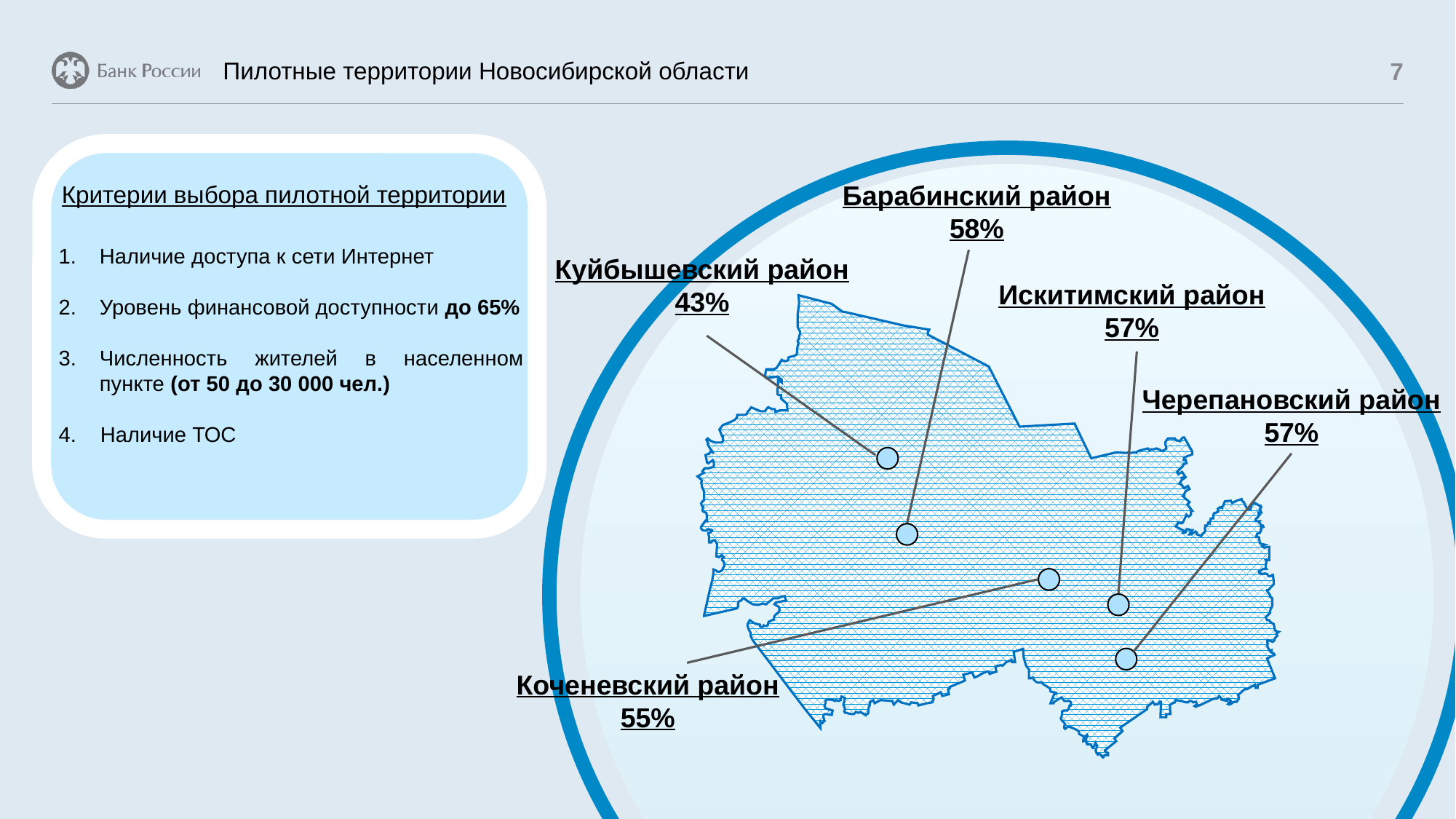

Пилотные территории Новосибирской области
7

Барабинский район
58%
Критерии выбора пилотной территории
Наличие доступа к сети Интернет

Уровень финансовой доступности до 65%

Численность жителей в населенном пункте (от 50 до 30 000 чел.)

4.    Наличие ТОС

Куйбышевский район
43%
Искитимский район
57%

Черепановский район
57%

Коченевский район
55%